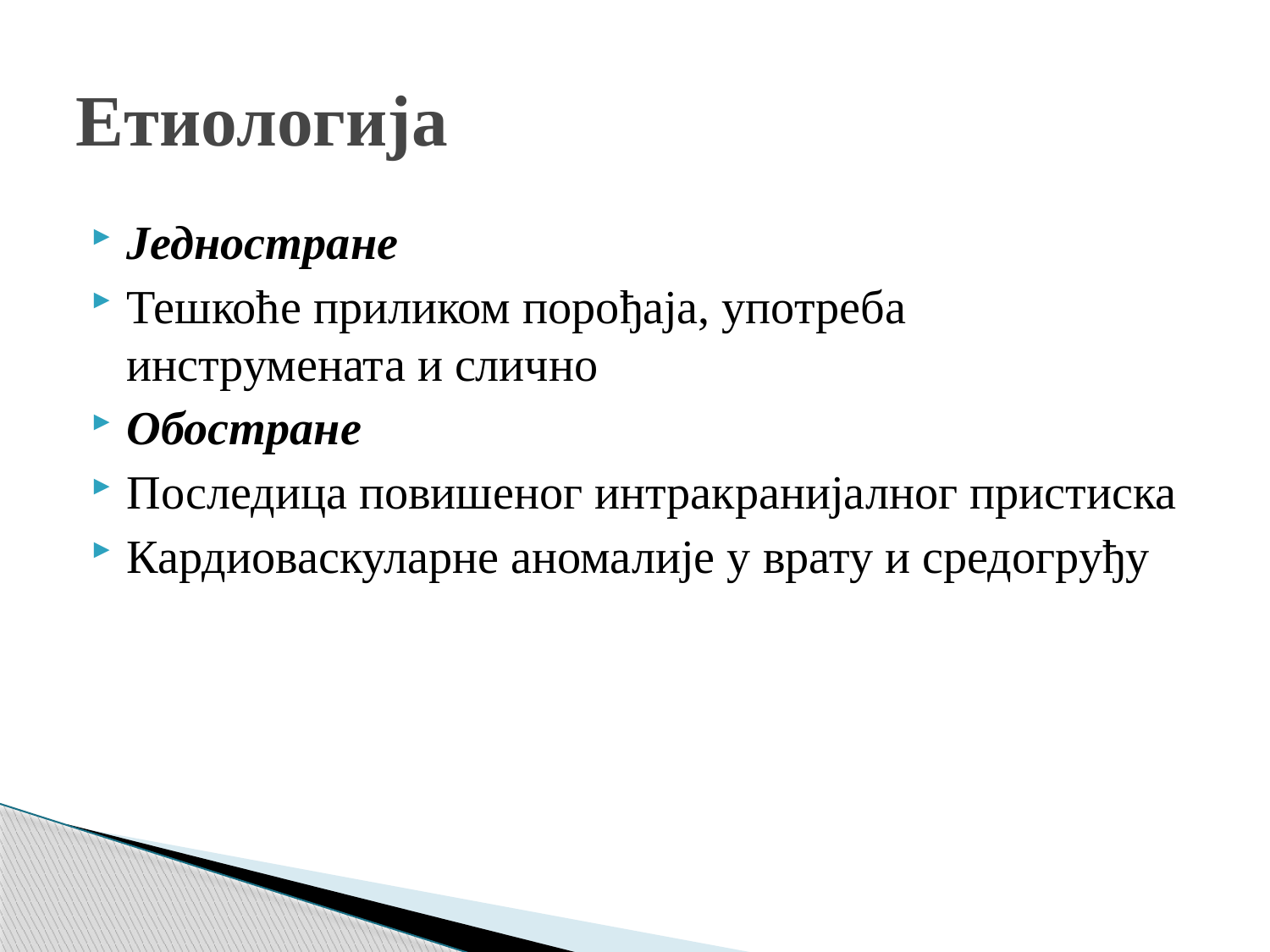

# Етиологија
Једностране
Тешкоће приликом порођаја, употреба инструмената и слично
Обостране
Последица повишеног интракранијалног пристиска
Кардиоваскуларне аномалије у врату и средогруђу